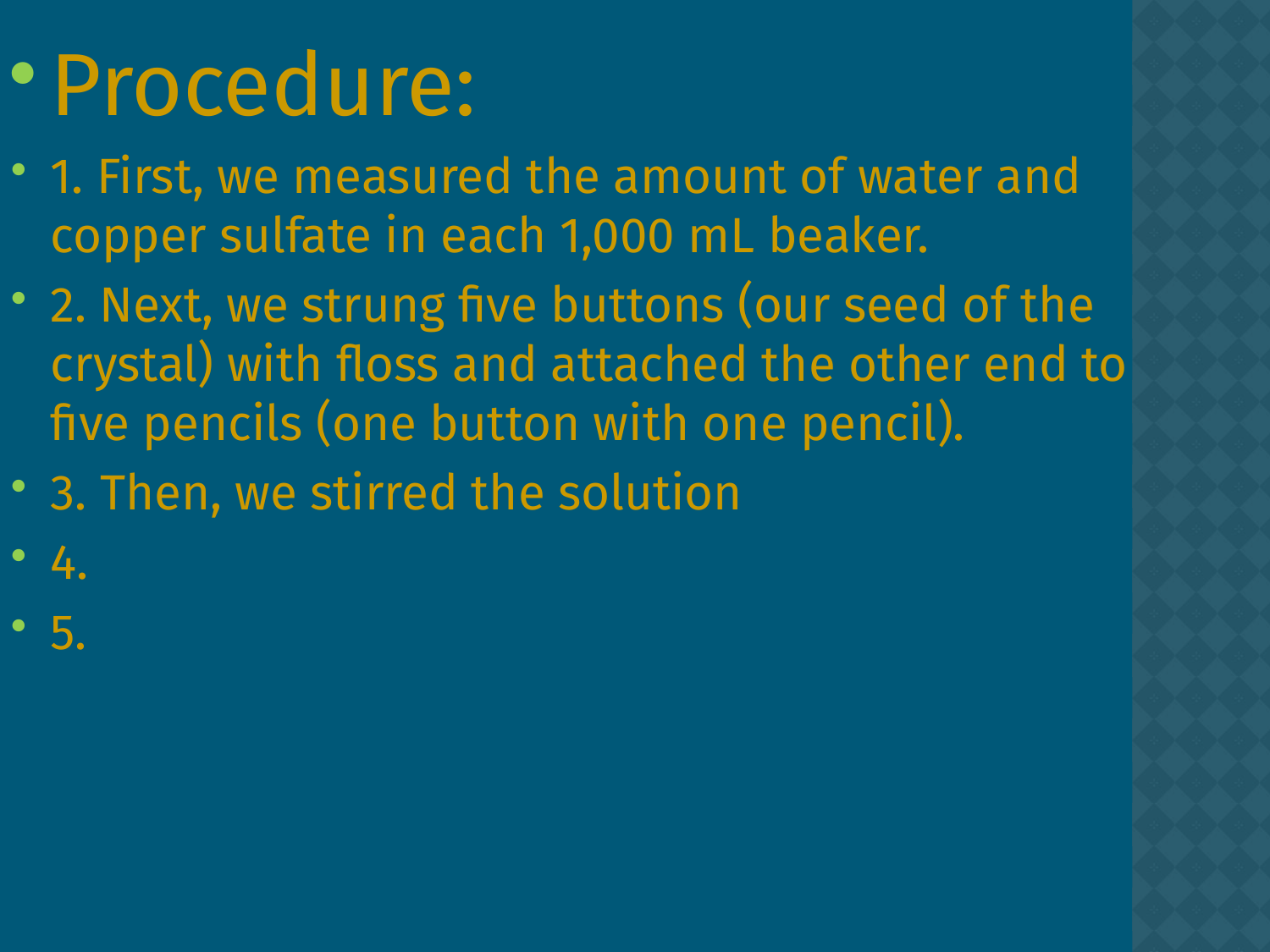

Procedure:
1. First, we measured the amount of water and copper sulfate in each 1,000 mL beaker.
2. Next, we strung five buttons (our seed of the crystal) with floss and attached the other end to five pencils (one button with one pencil).
3. Then, we stirred the solution
4.
5.